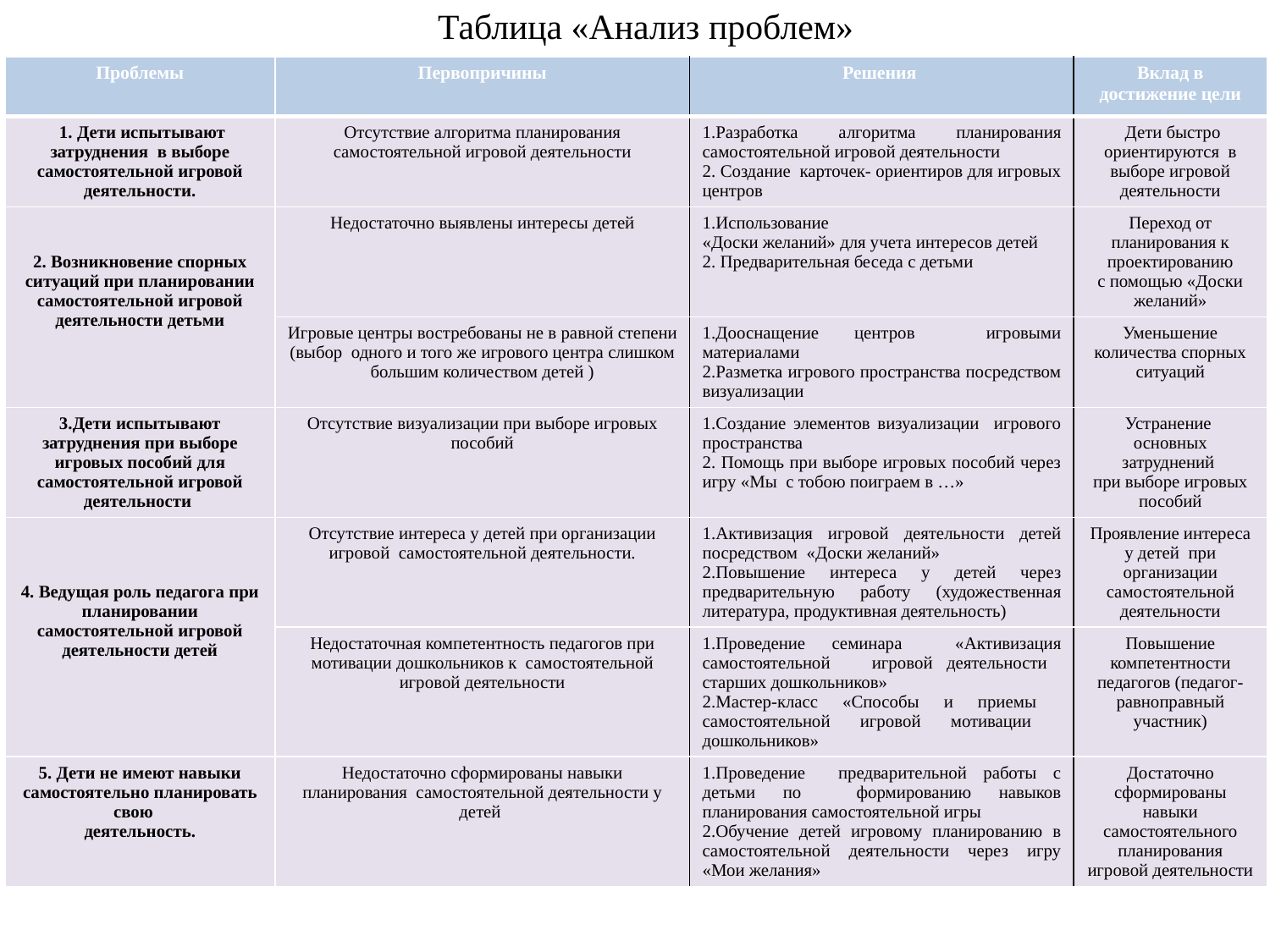

# Таблица «Анализ проблем»
| Проблемы | Первопричины | Решения | Вклад в достижение цели |
| --- | --- | --- | --- |
| 1. Дети испытывают затруднения в выборе самостоятельной игровой деятельности. | Отсутствие алгоритма планирования самостоятельной игровой деятельности | 1.Разработка алгоритма планирования самостоятельной игровой деятельности 2. Создание карточек- ориентиров для игровых центров | Дети быстро ориентируются в выборе игровой деятельности |
| 2. Возникновение спорных ситуаций при планировании самостоятельной игровой деятельности детьми | Недостаточно выявлены интересы детей | 1.Использование «Доски желаний» для учета интересов детей 2. Предварительная беседа с детьми | Переход от планирования к проектированию с помощью «Доски желаний» |
|  | Игровые центры востребованы не в равной степени (выбор одного и того же игрового центра слишком большим количеством детей ) | 1.Дооснащение центров игровыми материалами 2.Разметка игрового пространства посредством визуализации | Уменьшение количества спорных ситуаций |
| 3.Дети испытывают затруднения при выборе игровых пособий для самостоятельной игровой деятельности | Отсутствие визуализации при выборе игровых пособий | 1.Создание элементов визуализации игрового пространства 2. Помощь при выборе игровых пособий через игру «Мы с тобою поиграем в …» | Устранение основных затруднений при выборе игровых пособий |
| 4. Ведущая роль педагога при планировании самостоятельной игровой деятельности детей | Отсутствие интереса у детей при организации игровой самостоятельной деятельности. | 1.Активизация игровой деятельности детей посредством «Доски желаний» 2.Повышение интереса у детей через предварительную работу (художественная литература, продуктивная деятельность) | Проявление интереса у детей при организации самостоятельной деятельности |
|  | Недостаточная компетентность педагогов при мотивации дошкольников к самостоятельной игровой деятельности | 1.Проведение семинара «Активизация самостоятельной игровой деятельности старших дошкольников» 2.Мастер-класс «Способы и приемы самостоятельной игровой мотивации дошкольников» | Повышение компетентности педагогов (педагог- равноправный участник) |
| 5. Дети не имеют навыки самостоятельно планировать свою деятельность. | Недостаточно сформированы навыки планирования самостоятельной деятельности у детей | 1.Проведение предварительной работы с детьми по формированию навыков планирования самостоятельной игры 2.Обучение детей игровому планированию в самостоятельной деятельности через игру «Мои желания» | Достаточно сформированы навыки самостоятельного планирования игровой деятельности |